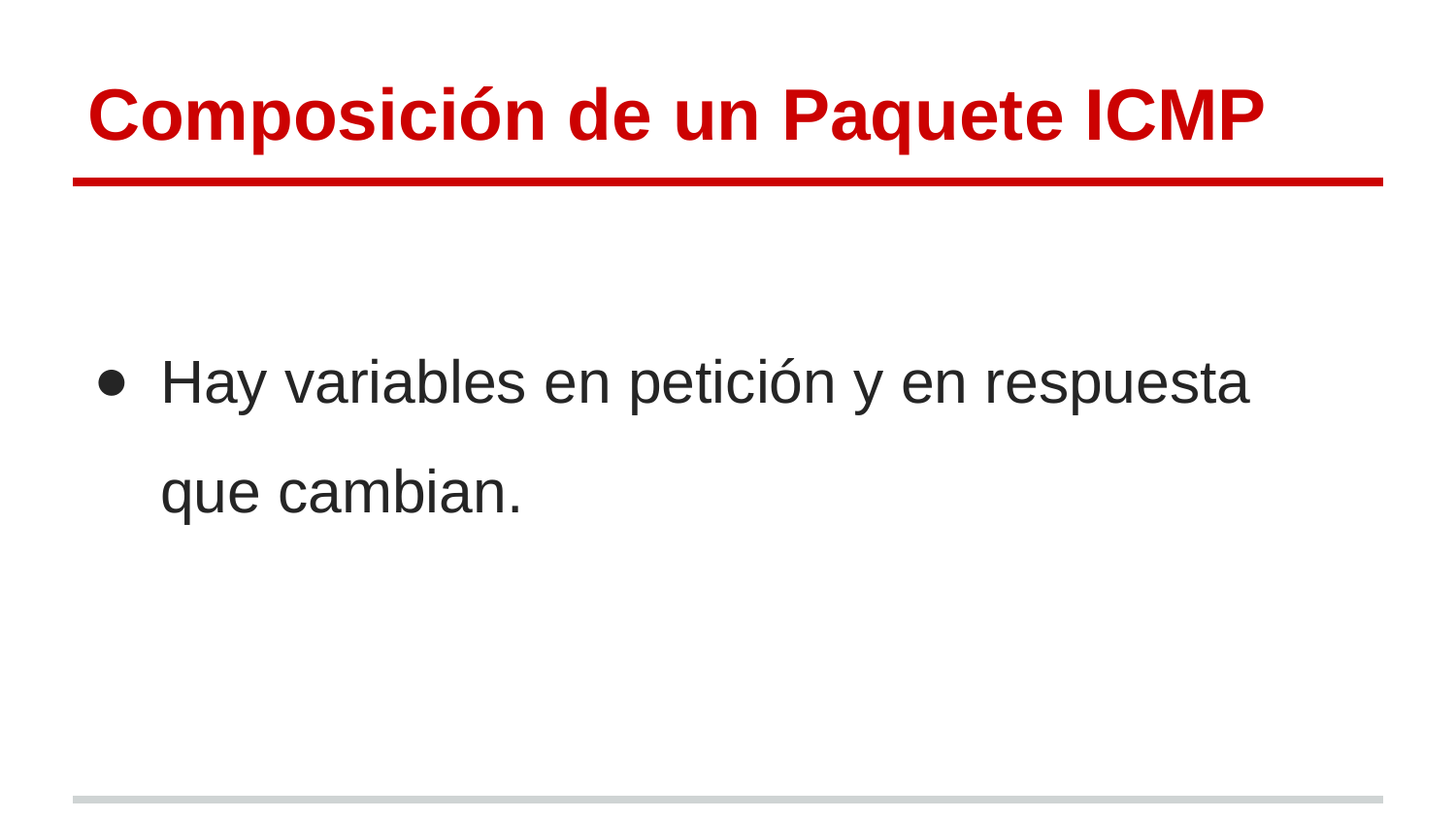

# Composición de un Paquete ICMP

Hay variables en petición y en respuesta que cambian.